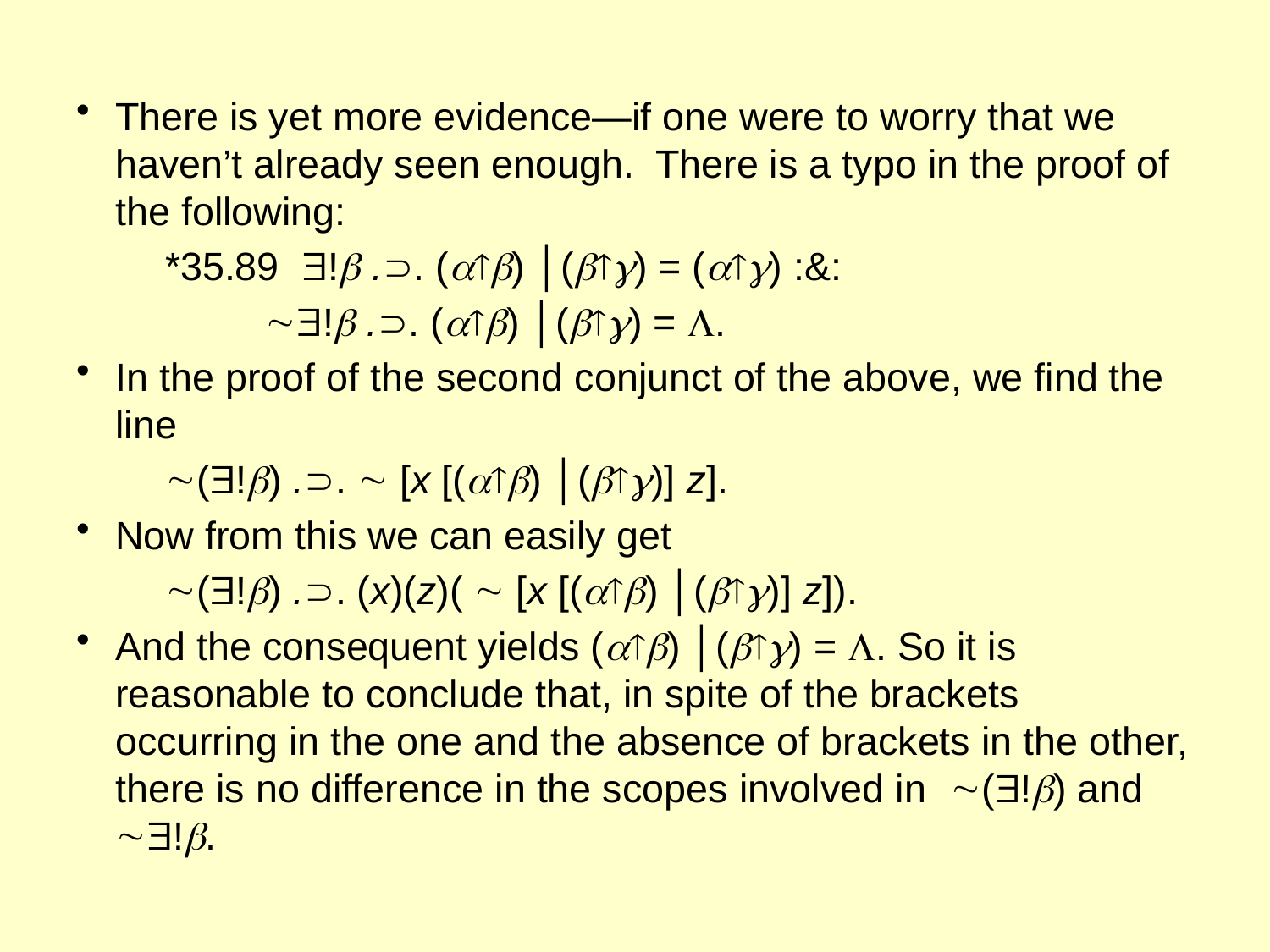

There is yet more evidence—if one were to worry that we haven’t already seen enough.  There is a typo in the proof of the following:
	*35.89  ∃!β .⊃. (α↑β) │(β↑γ) = (α↑γ) :&:
		 ∼∃!β .⊃. (α↑β) │(β↑γ) = Λ.
In the proof of the second conjunct of the above, we find the line
	∼(∃!β) .⊃. ∼ [x [(α↑β) │(β↑γ)] z].
Now from this we can easily get
	∼(∃!β) .⊃. (x)(z)( ∼ [x [(α↑β) │(β↑γ)] z]).
And the consequent yields (α↑β) │(β↑γ) = Λ. So it is reasonable to conclude that, in spite of the brackets occurring in the one and the absence of brackets in the other, there is no difference in the scopes involved in  ∼(∃!β) and  ∼∃!β.